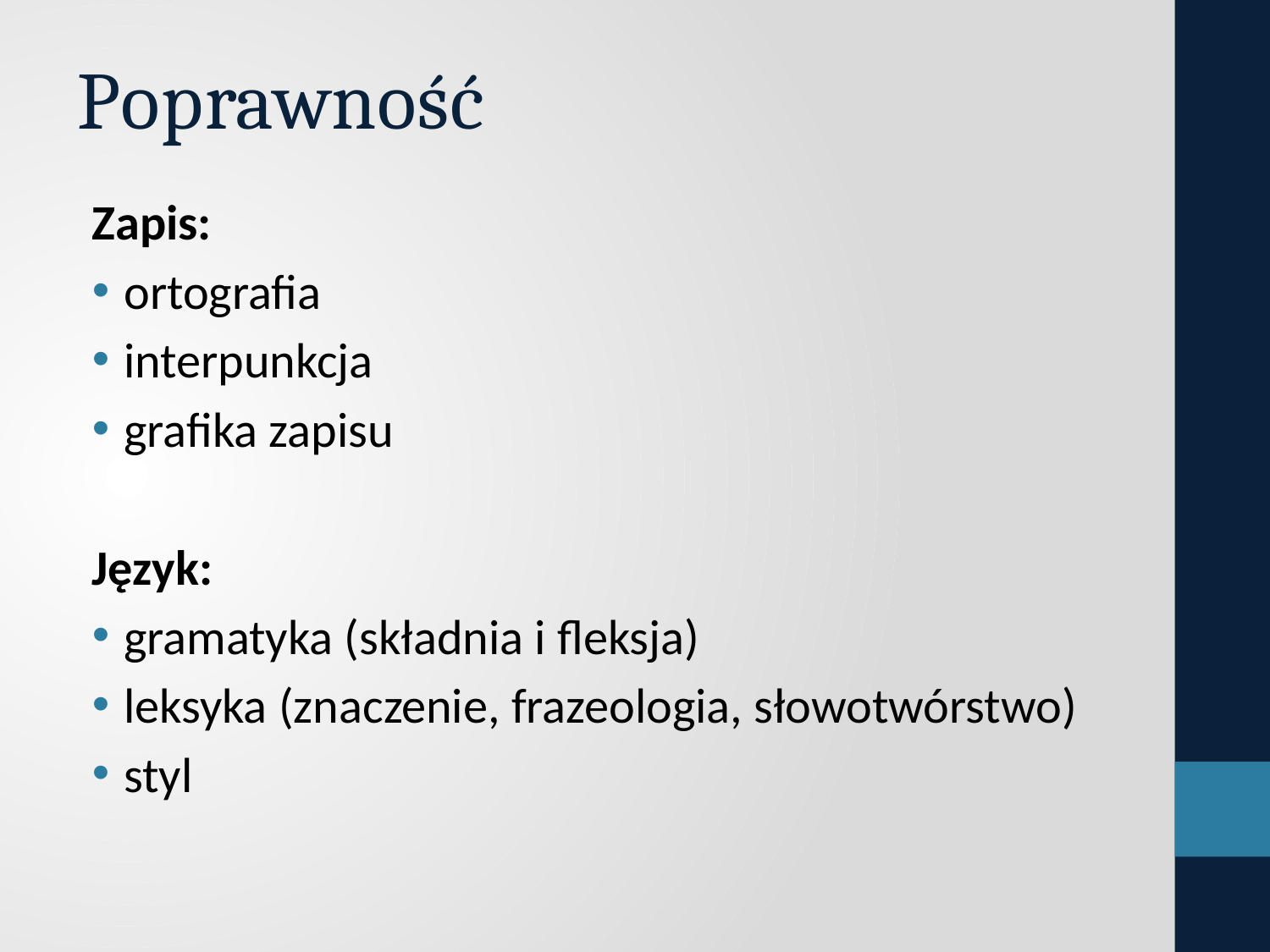

# Poprawność
Zapis:
ortografia
interpunkcja
grafika zapisu

Język:
gramatyka (składnia i fleksja)
leksyka (znaczenie, frazeologia, słowotwórstwo)
styl